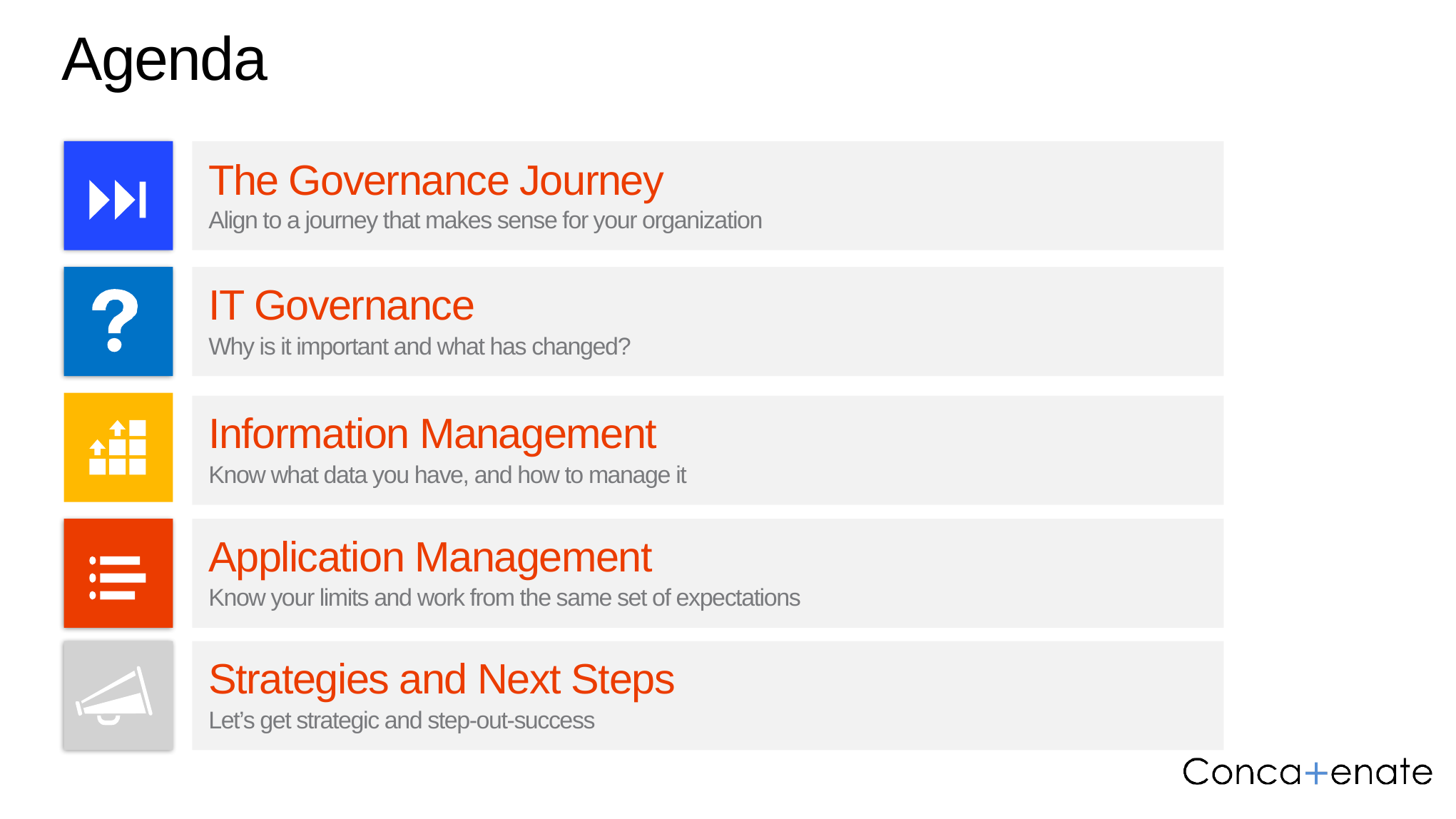

# Agenda

The Governance Journey
Align to a journey that makes sense for your organization

IT Governance
Why is it important and what has changed?

Information Management
Know what data you have, and how to manage it

Application Management
Know your limits and work from the same set of expectations

Strategies and Next Steps
Let’s get strategic and step-out-success